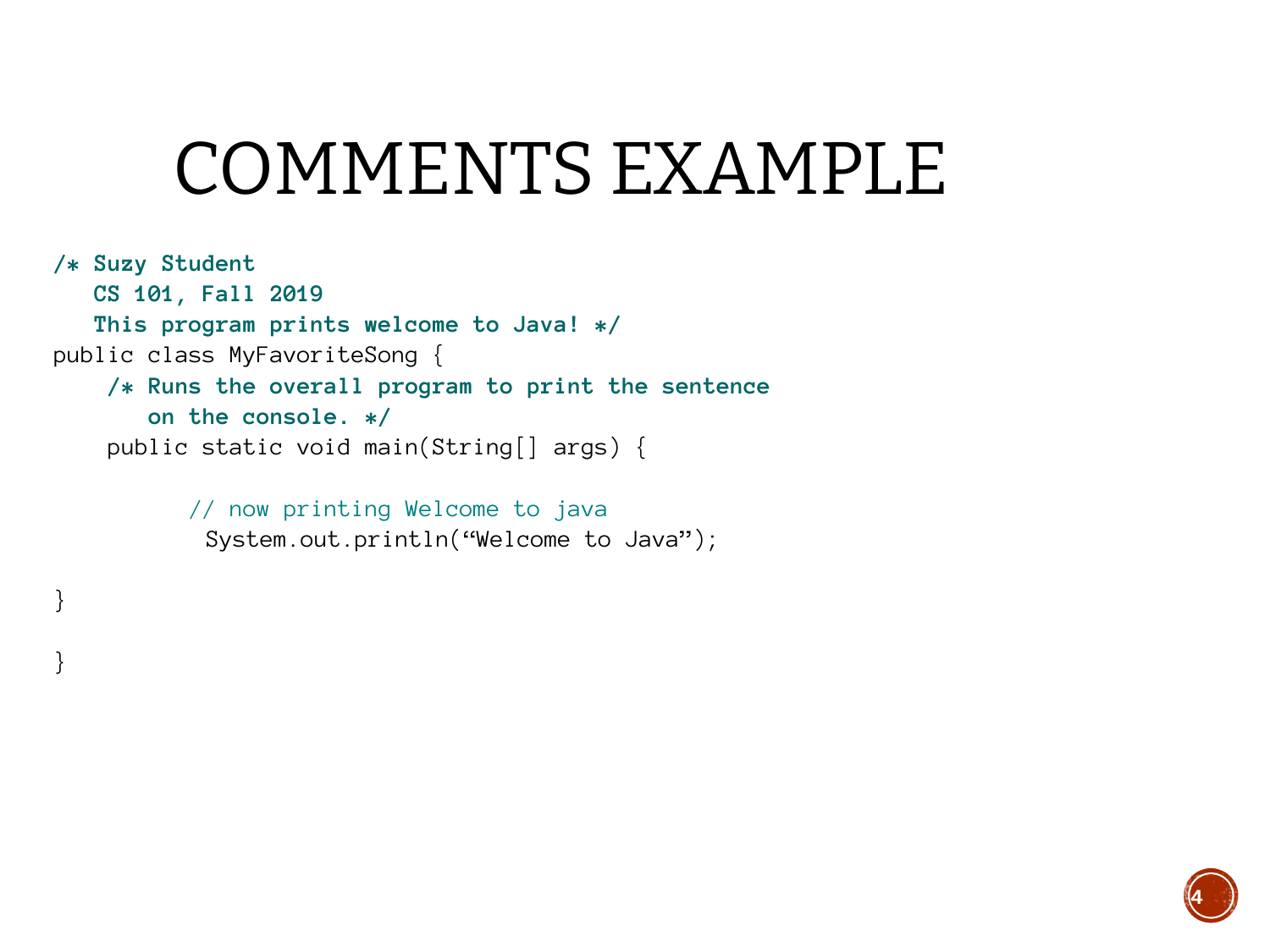

Comments example
/* Suzy Student
   CS 101, Fall 2019
   This program prints welcome to Java! */
public class MyFavoriteSong {
    /* Runs the overall program to print the sentence
       on the console. */
    public static void main(String[] args) {

          // now printing Welcome to java
		System.out.println(“Welcome to Java”);

}

}
4